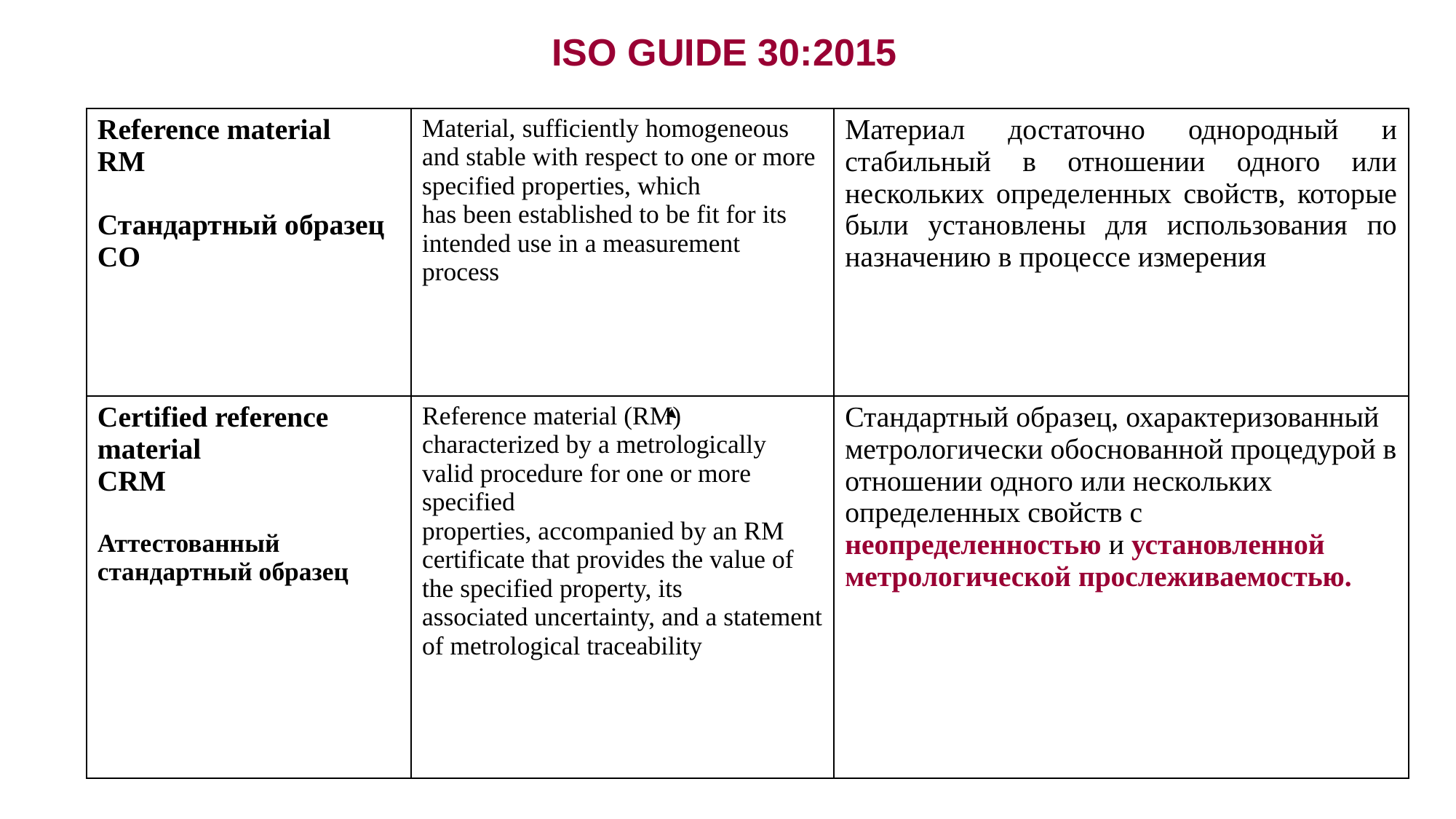

ISO GUIDE 30:2015

| Reference material RM Стандартный образец СО | Мaterial, sufficiently homogeneous and stable with respect to one or more specified properties, which has been established to be fit for its intended use in a measurement process | Материал достаточно однородный и стабильный в отношении одного или нескольких определенных свойств, которые были установлены для использования по назначению в процессе измерения |
| --- | --- | --- |
| Сertified reference material CRM Аттестованный стандартный образец | Reference material (RM) characterized by a metrologically valid procedure for one or more specified properties, accompanied by an RM certificate that provides the value of the specified property, its associated uncertainty, and a statement of metrological traceability | Стандартный образец, охарактеризованный метрологически обоснованной процедурой в отношении одного или нескольких определенных свойств с неопределенностью и установленной метрологической прослеживаемостью. |